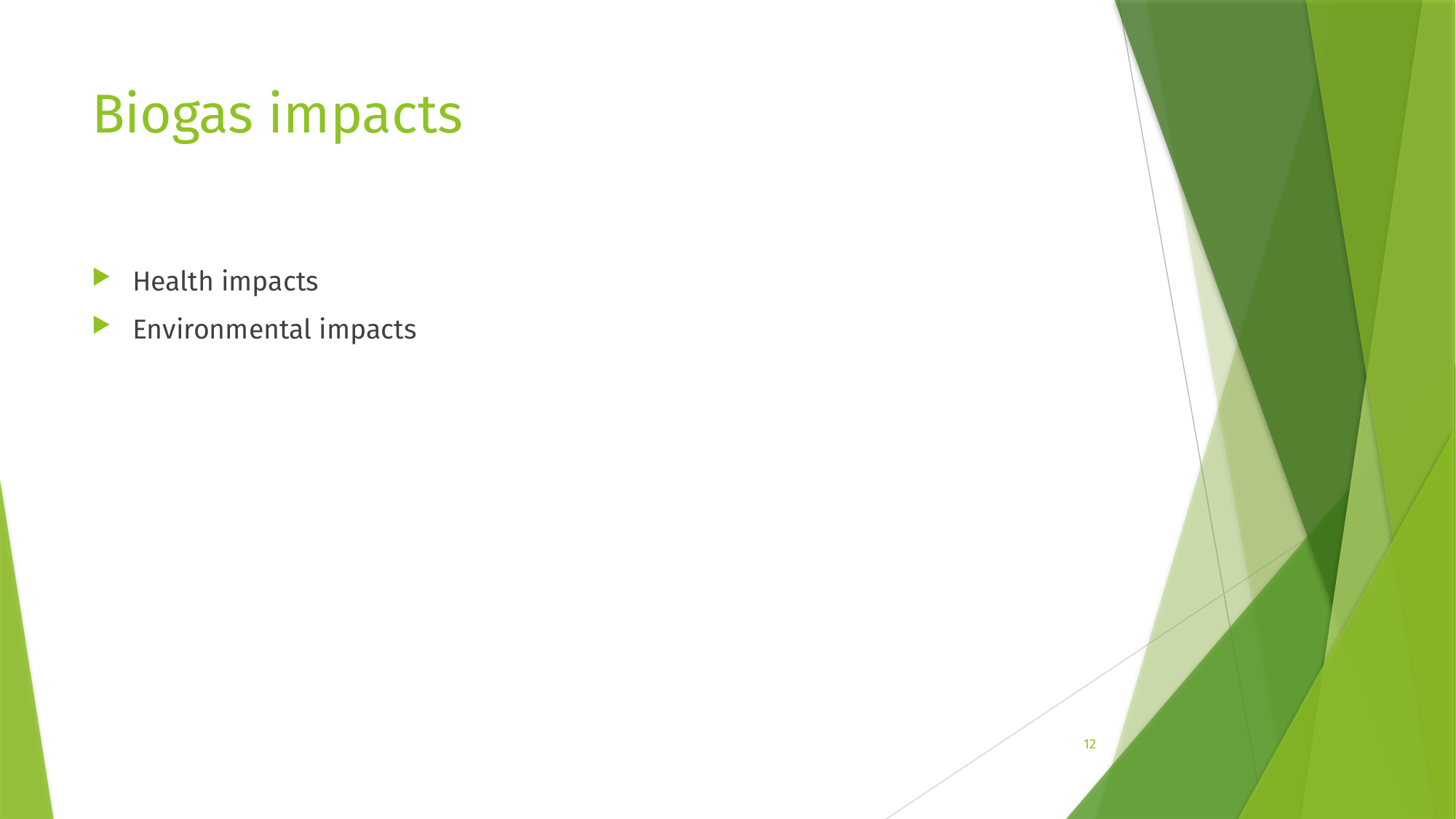

# Biogas impacts
Health impacts
Environmental impacts
12